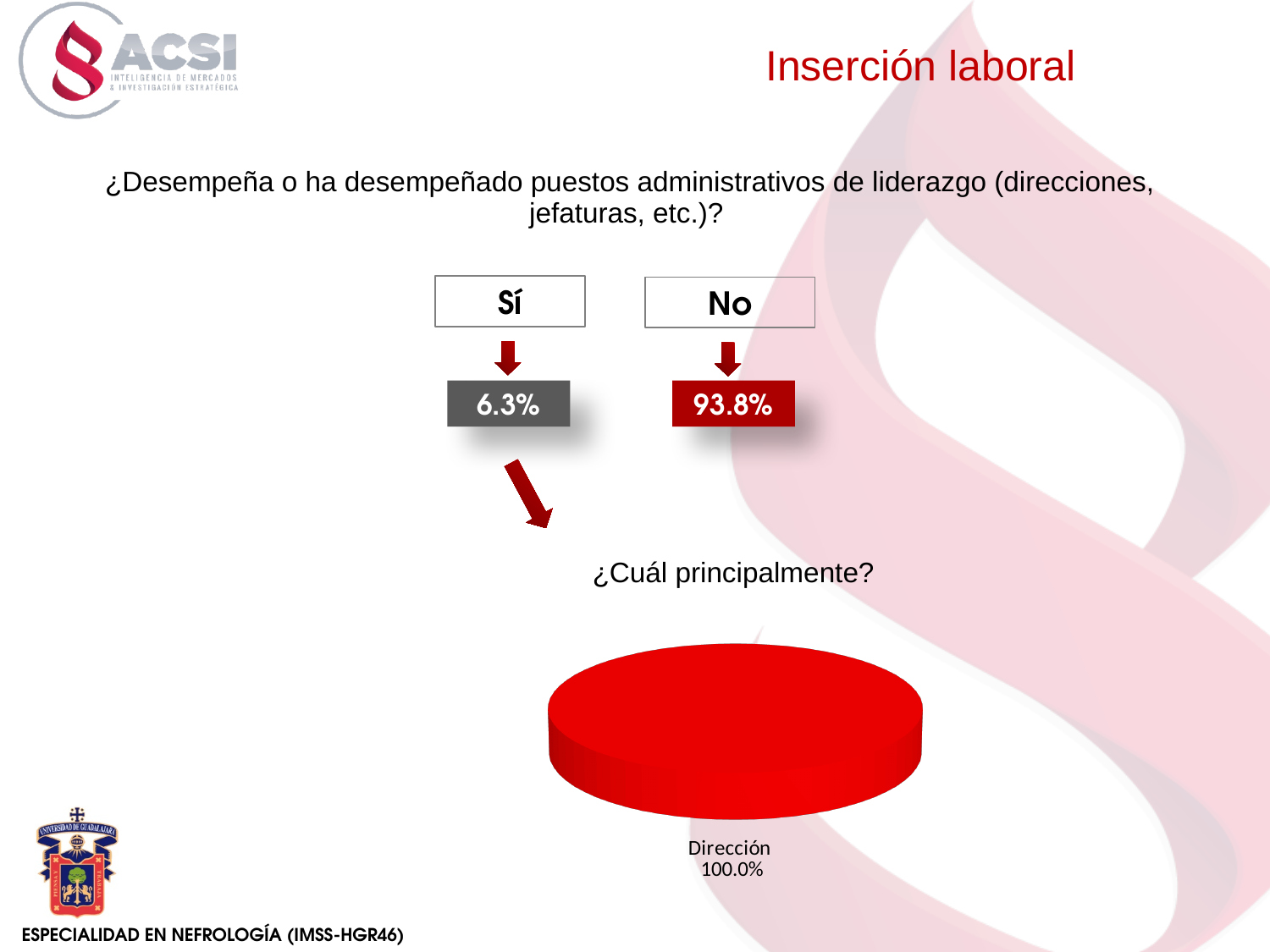

Inserción laboral
 ¿Desempeña o ha desempeñado puestos administrativos de liderazgo (direcciones, jefaturas, etc.)?
Sí
No

6.3%
93.8%

¿Cuál principalmente?

[unsupported chart]